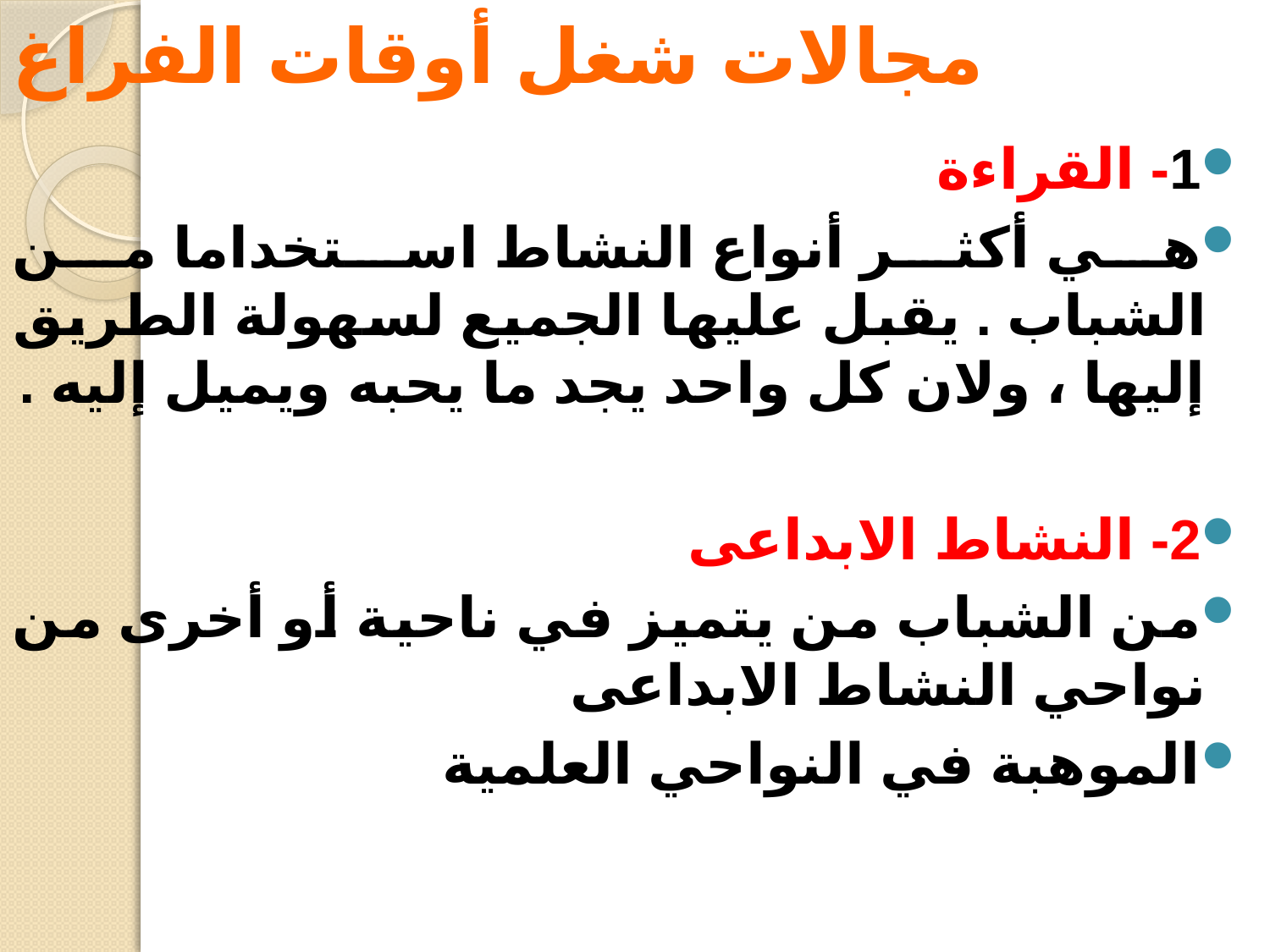

# مجالات شغل أوقات الفراغ
1- القراءة
هي أكثر أنواع النشاط استخداما من الشباب . يقبل عليها الجميع لسهولة الطريق إليها ، ولان كل واحد يجد ما يحبه ويميل إليه .

2- النشاط الابداعى
من الشباب من يتميز في ناحية أو أخرى من نواحي النشاط الابداعى
الموهبة في النواحي العلمية